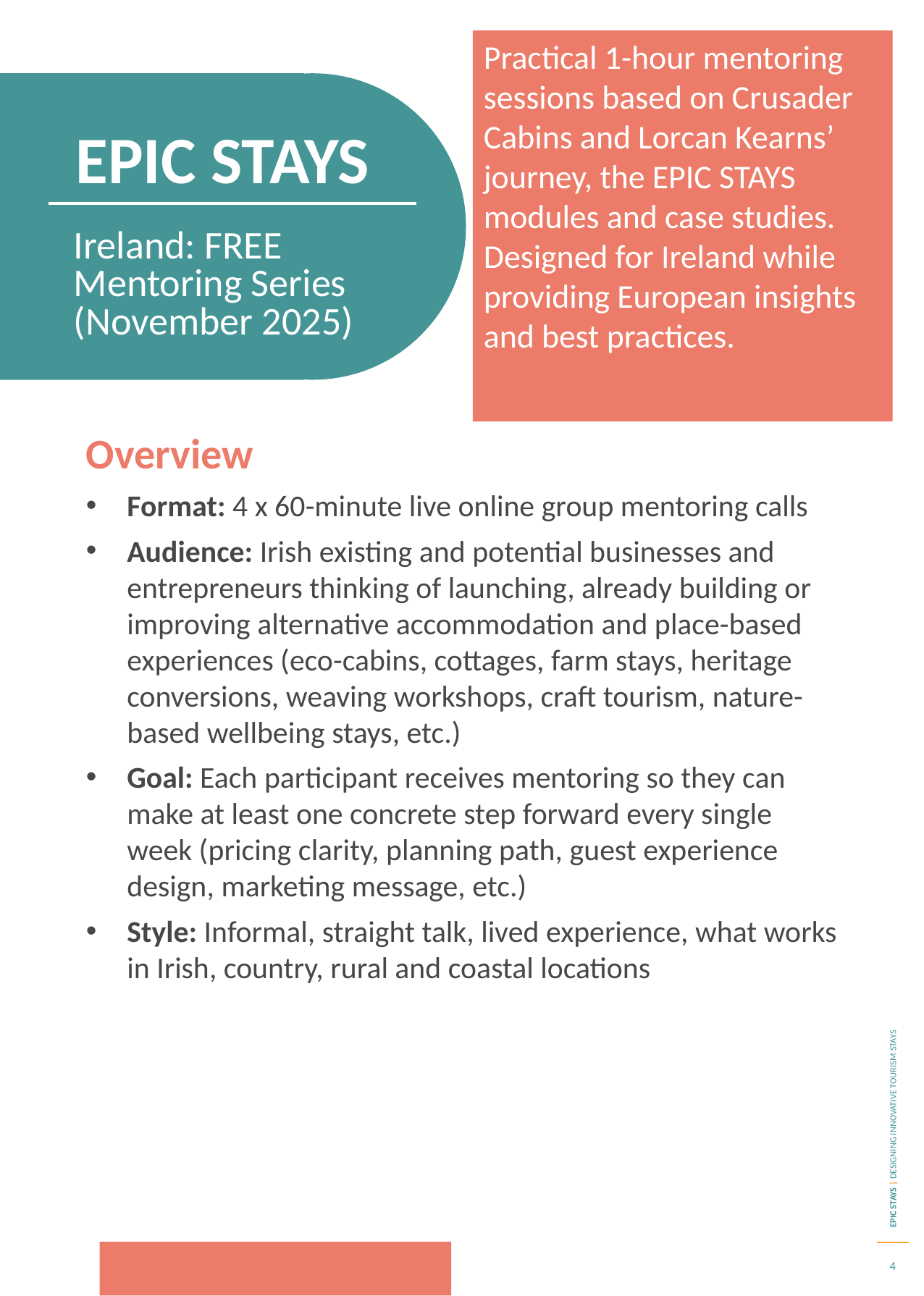

Practical 1-hour mentoring sessions based on Crusader Cabins and Lorcan Kearns’ journey, the EPIC STAYS modules and case studies. Designed for Ireland while providing European insights and best practices.

EPIC STAYS
Ireland: FREE Mentoring Series (November 2025)
Overview
Format: 4 x 60-minute live online group mentoring calls
Audience: Irish existing and potential businesses and entrepreneurs thinking of launching, already building or improving alternative accommodation and place-based experiences (eco-cabins, cottages, farm stays, heritage conversions, weaving workshops, craft tourism, nature-based wellbeing stays, etc.)
Goal: Each participant receives mentoring so they can make at least one concrete step forward every single week (pricing clarity, planning path, guest experience design, marketing message, etc.)
Style: Informal, straight talk, lived experience, what works in Irish, country, rural and coastal locations
4